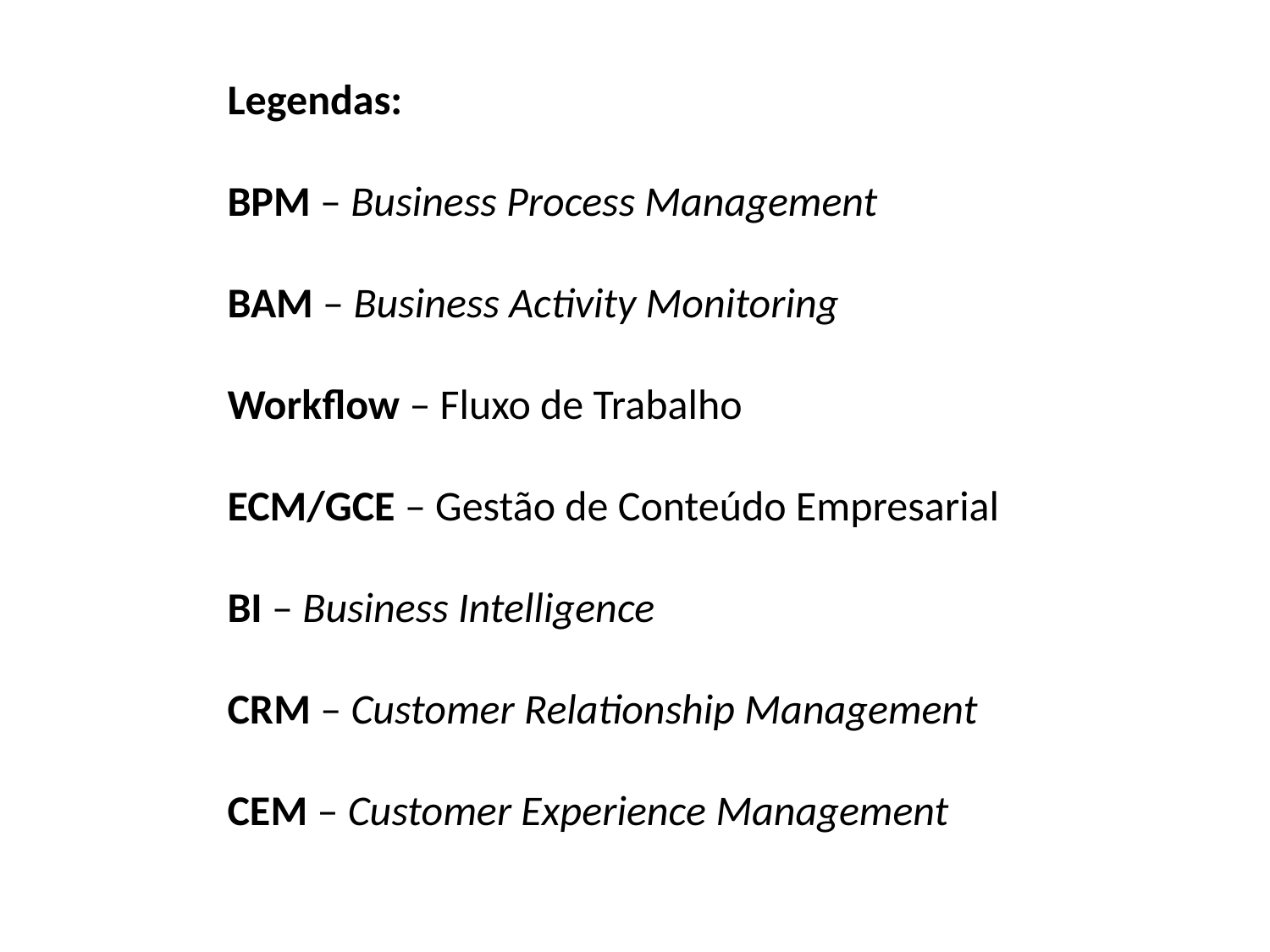

Legendas:

BPM – Business Process Management

BAM – Business Activity Monitoring

Workflow – Fluxo de Trabalho

ECM/GCE – Gestão de Conteúdo Empresarial

BI – Business Intelligence

CRM – Customer Relationship Management

CEM – Customer Experience Management